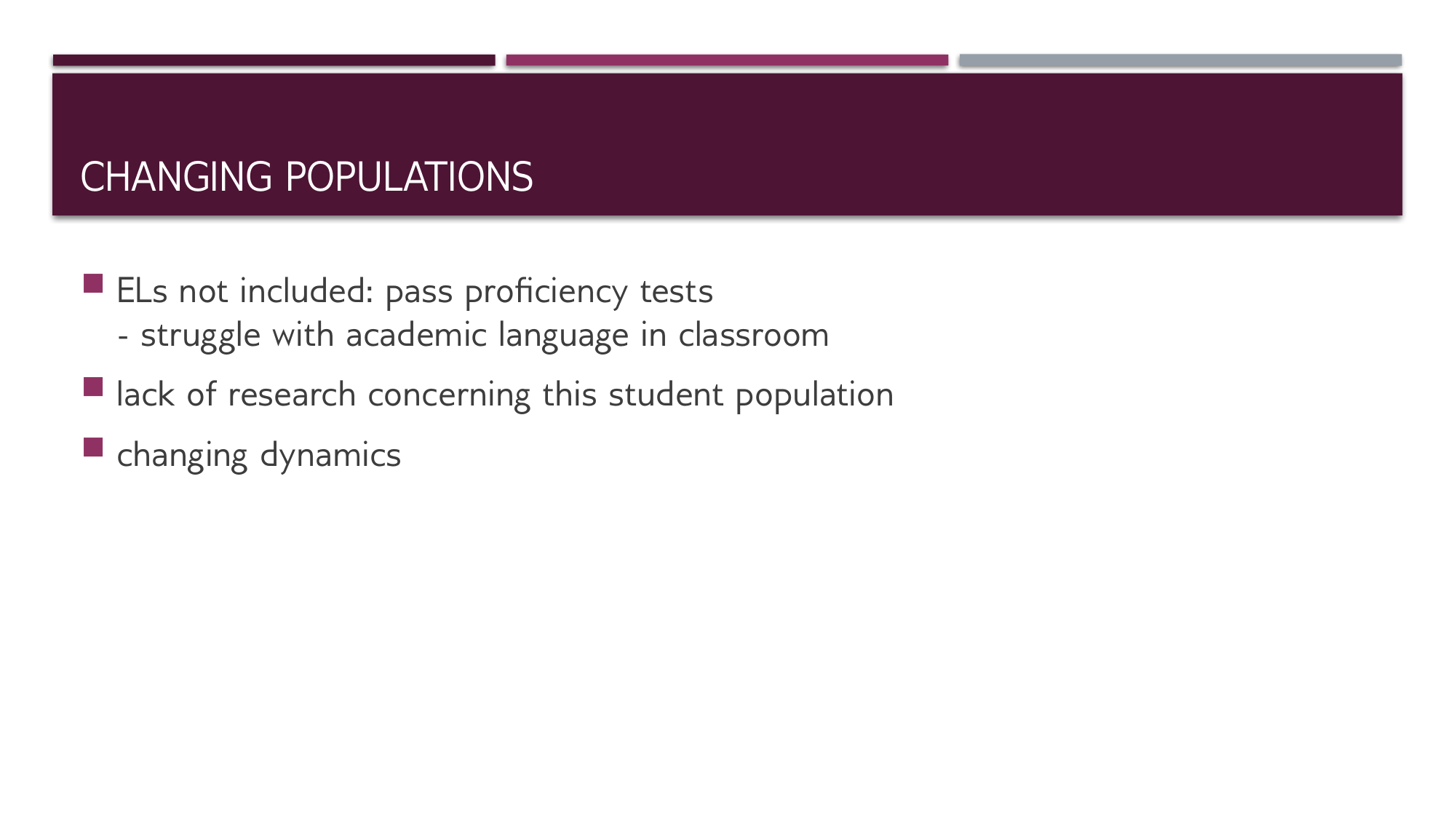

# Changing populations
ELs not included: pass proficiency tests
- struggle with academic language in classroom
lack of research concerning this student population
changing dynamics